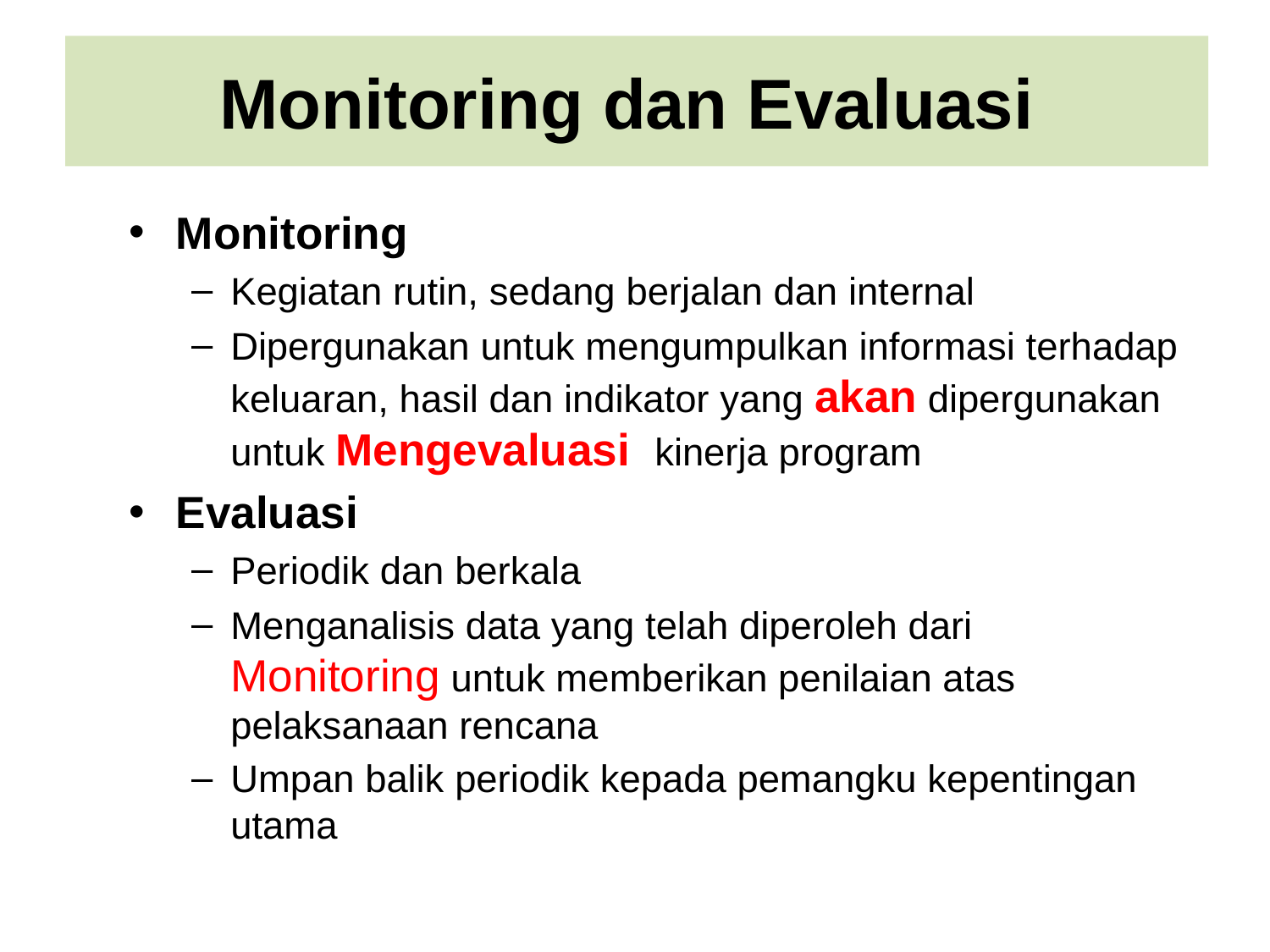

Monitoring dan Evaluasi
Monitoring
Kegiatan rutin, sedang berjalan dan internal
Dipergunakan untuk mengumpulkan informasi terhadap keluaran, hasil dan indikator yang akan dipergunakan untuk Mengevaluasi  kinerja program
Evaluasi
Periodik dan berkala
Menganalisis data yang telah diperoleh dari  Monitoring untuk memberikan penilaian atas pelaksanaan rencana
Umpan balik periodik kepada pemangku kepentingan utama